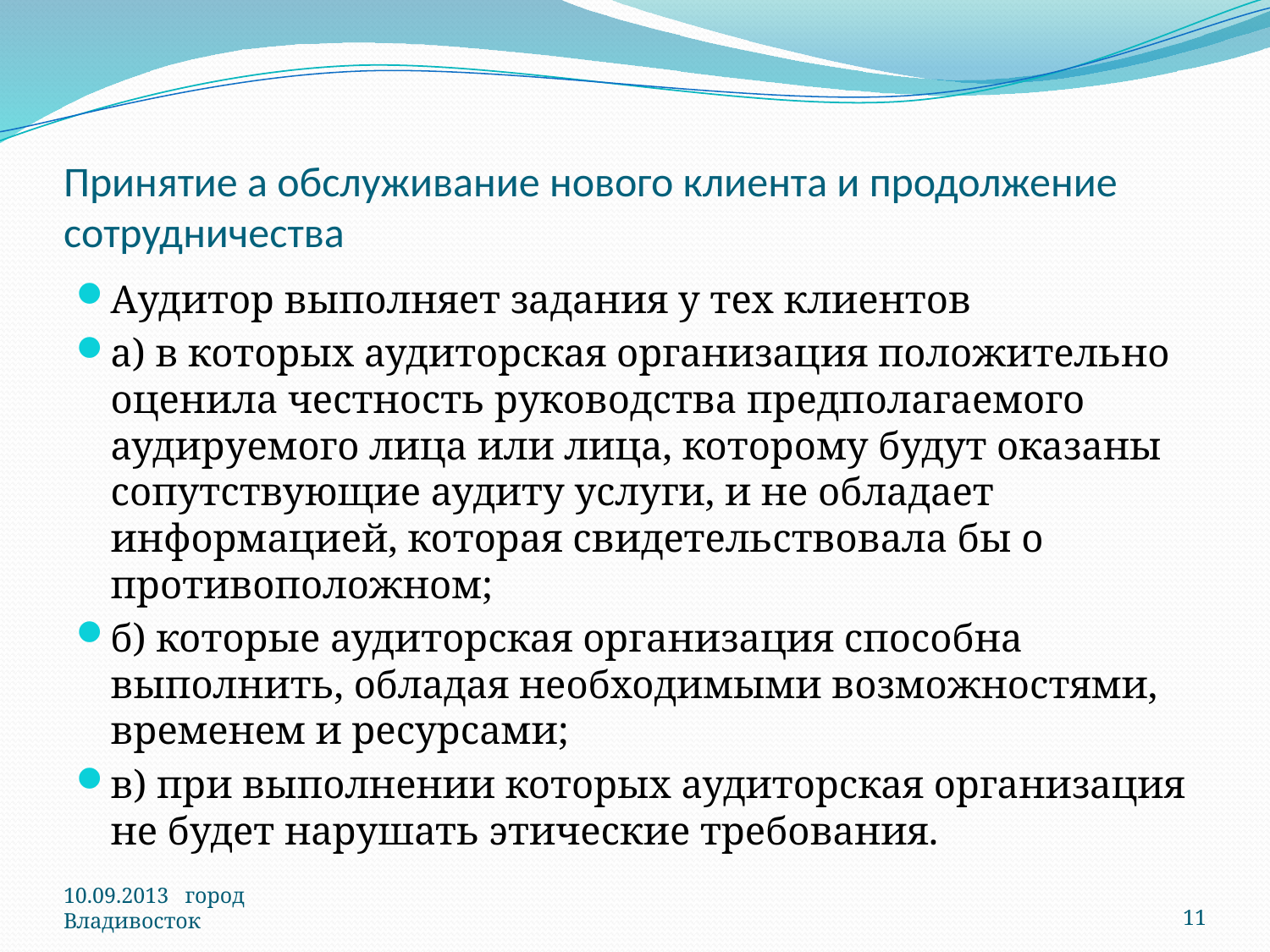

# Принятие а обслуживание нового клиента и продолжение сотрудничества
Аудитор выполняет задания у тех клиентов
а) в которых аудиторская организация положительно оценила честность руководства предполагаемого аудируемого лица или лица, которому будут оказаны сопутствующие аудиту услуги, и не обладает информацией, которая свидетельствовала бы о противоположном;
б) которые аудиторская организация способна выполнить, обладая необходимыми возможностями, временем и ресурсами;
в) при выполнении которых аудиторская организация не будет нарушать этические требования.
10.09.2013   город Владивосток

11